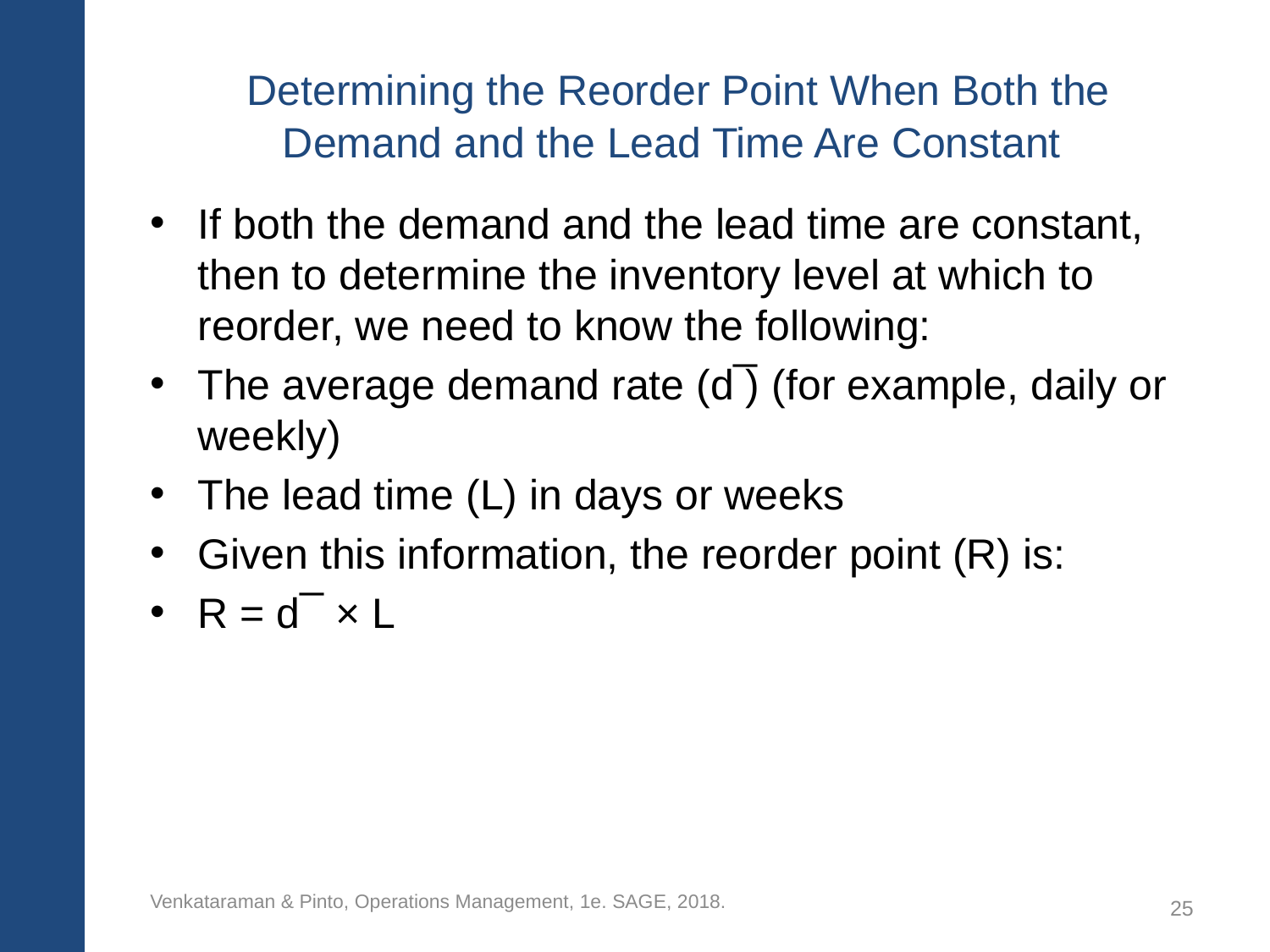

# Determining the Reorder Point When Both the Demand and the Lead Time Are Constant
If both the demand and the lead time are constant, then to determine the inventory level at which to reorder, we need to know the following:
The average demand rate (d ̅) (for example, daily or weekly)
The lead time (L) in days or weeks
Given this information, the reorder point (R) is:
R = d ̅  × L
Venkataraman & Pinto, Operations Management, 1e. SAGE, 2018.
25